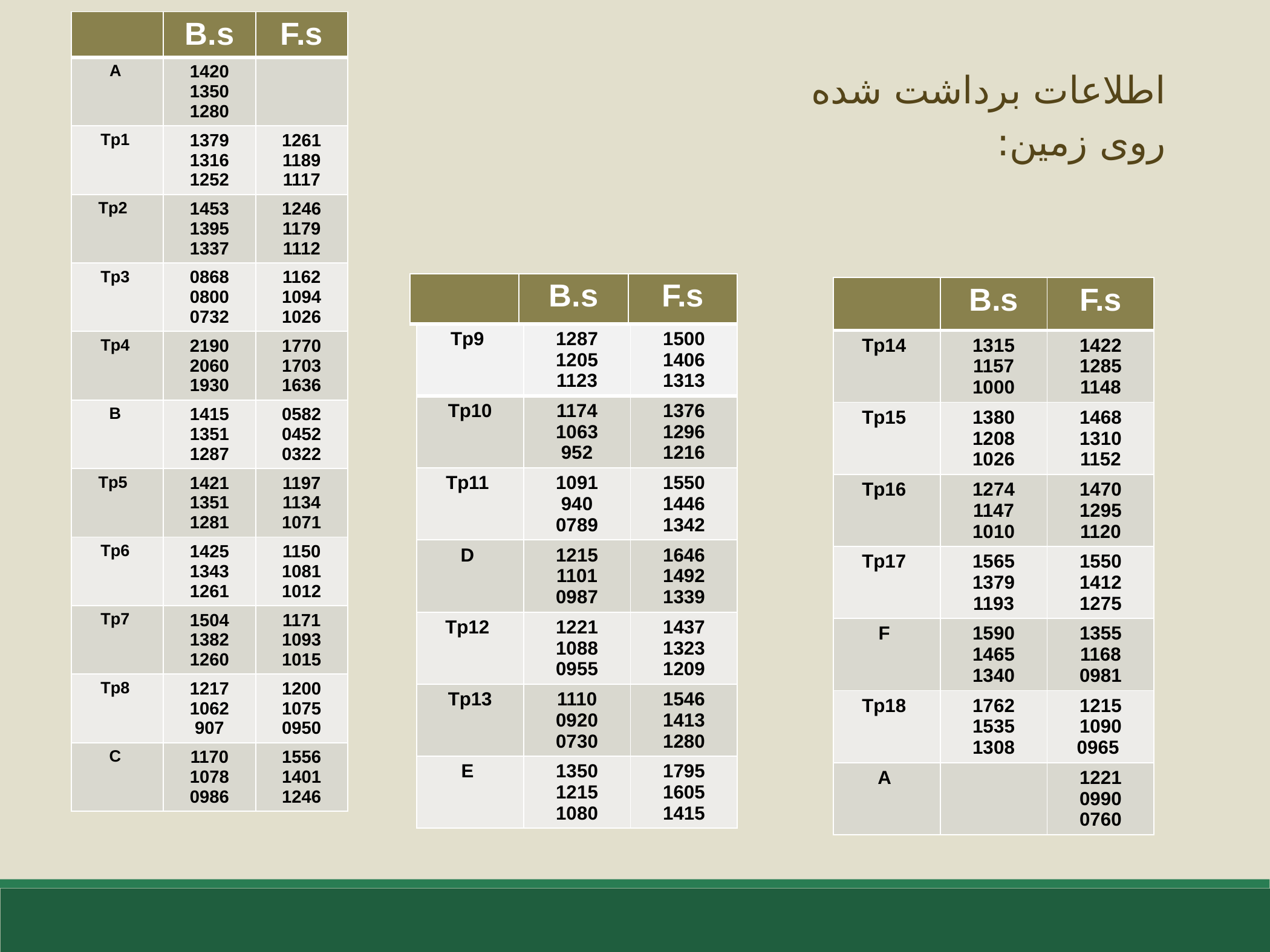

|  | B.s | F.s |
| --- | --- | --- |
| A | 1420 1350 1280 |  |
| Tp1 | 1379 1316 1252 | 1261 1189 1117 |
| Tp2 | 1453 1395 1337 | 1246 1179 1112 |
| Tp3 | 0868 0800 0732 | 1162 1094 1026 |
| Tp4 | 2190 2060 1930 | 1770 1703 1636 |
| B | 1415 1351 1287 | 0582 0452 0322 |
| Tp5 | 1421 1351 1281 | 1197 1134 1071 |
| Tp6 | 1425 1343 1261 | 1150 1081 1012 |
| Tp7 | 1504 1382 1260 | 1171 1093 1015 |
| Tp8 | 1217 1062 907 | 1200 1075 0950 |
| C | 1170 1078 0986 | 1556 1401 1246 |
اطلاعات برداشت شده روی زمین:
|  | B.s | F.s |
| --- | --- | --- |
|  | B.s | F.s |
| --- | --- | --- |
| Tp14 | 1315 1157 1000 | 1422 1285 1148 |
| Tp15 | 1380 1208 1026 | 1468 1310 1152 |
| Tp16 | 1274 1147 1010 | 1470 1295 1120 |
| Tp17 | 1565 1379 1193 | 1550 1412 1275 |
| F | 1590 1465 1340 | 1355 1168 0981 |
| Tp18 | 1762 1535 1308 | 1215 1090 0965 |
| A |  | 1221 0990 0760 |
| Tp9 | 1287 1205 1123 | 1500 1406 1313 |
| --- | --- | --- |
| Tp10 | 1174 1063 952 | 1376 1296 1216 |
| Tp11 | 1091 940 0789 | 1550 1446 1342 |
| D | 1215 1101 0987 | 1646 1492 1339 |
| Tp12 | 1221 1088 0955 | 1437 1323 1209 |
| Tp13 | 1110 0920 0730 | 1546 1413 1280 |
| E | 1350 1215 1080 | 1795 1605 1415 |